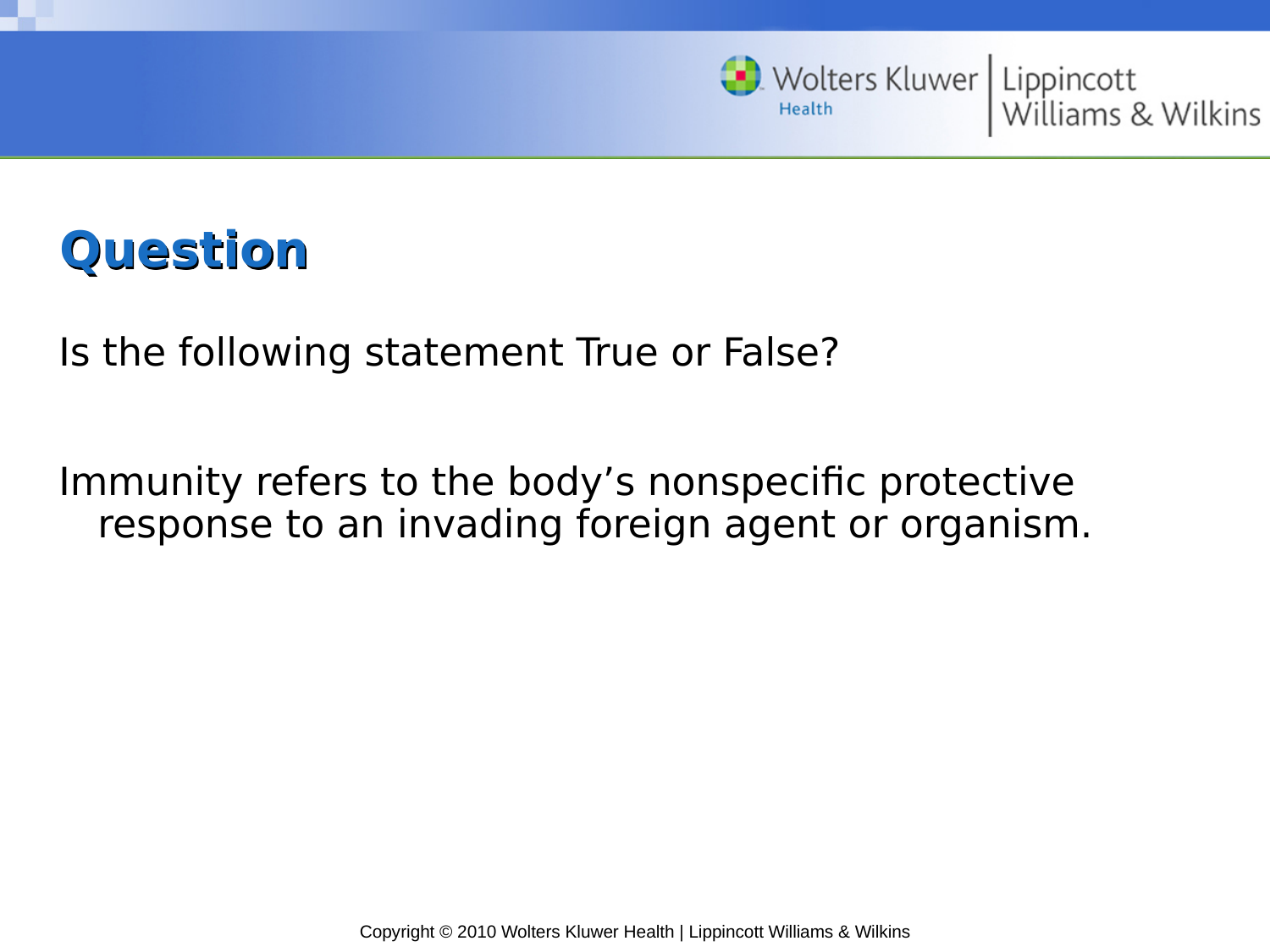

# Question
Is the following statement True or False?

Immunity refers to the body’s nonspecific protective response to an invading foreign agent or organism.